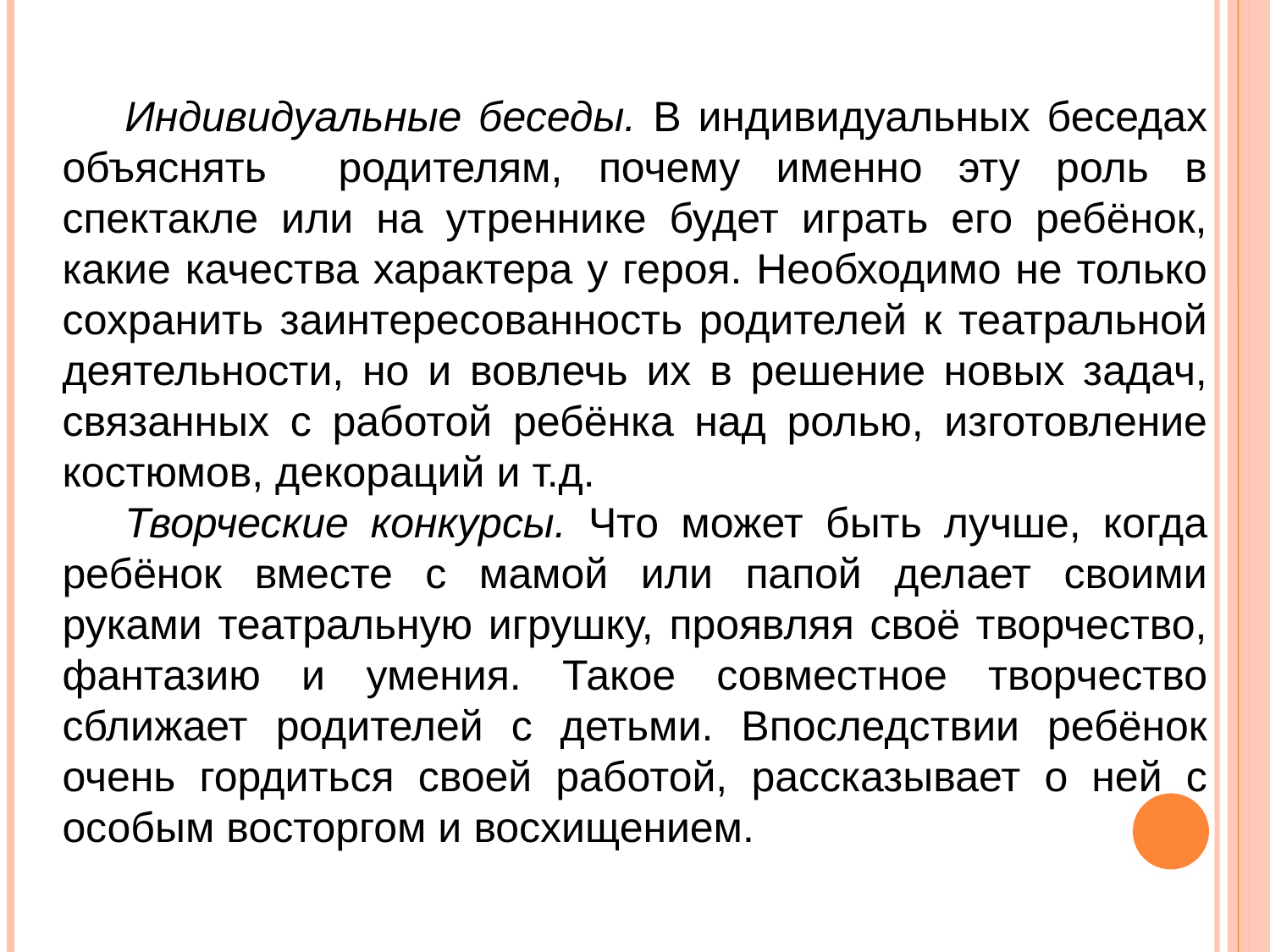

Индивидуальные беседы. В индивидуальных беседах объяснять  родителям, почему именно эту роль в спектакле или на утреннике будет играть его ребёнок, какие качества характера у героя. Необходимо не только сохранить заинтересованность родителей к театральной деятельности, но и вовлечь их в решение новых задач, связанных с работой ребёнка над ролью, изготовление костюмов, декораций и т.д.
Творческие конкурсы. Что может быть лучше, когда ребёнок вместе с мамой или папой делает своими руками театральную игрушку, проявляя своё творчество, фантазию и умения. Такое совместное творчество сближает родителей с детьми. Впоследствии ребёнок очень гордиться своей работой, рассказывает о ней с особым восторгом и восхищением.